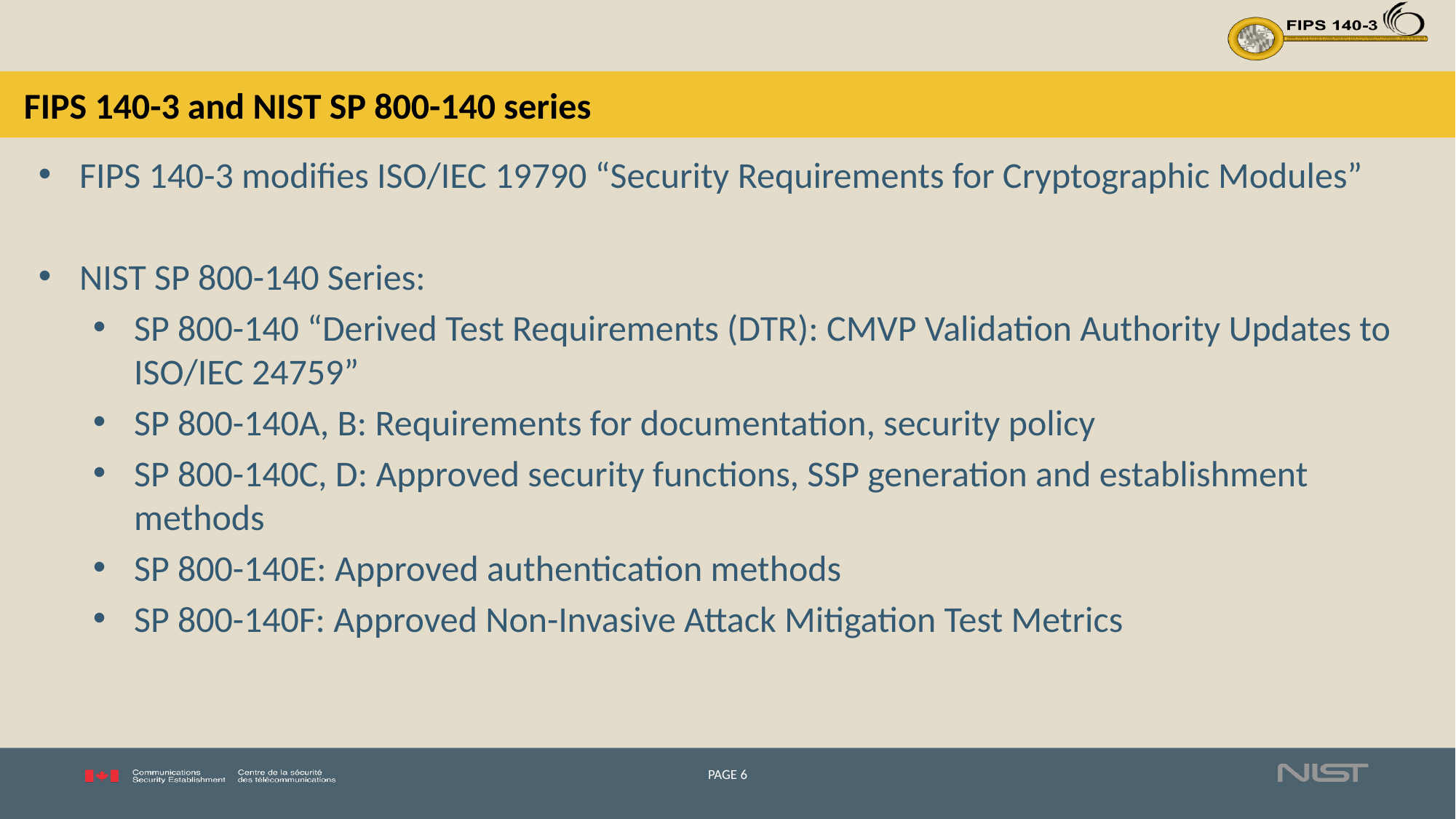

# FIPS 140-3 and NIST SP 800-140 series
FIPS 140-3 modifies ISO/IEC 19790 “Security Requirements for Cryptographic Modules”

NIST SP 800-140 Series:
SP 800-140 “Derived Test Requirements (DTR): CMVP Validation Authority Updates to ISO/IEC 24759”
SP 800-140A, B: Requirements for documentation, security policy
SP 800-140C, D: Approved security functions, SSP generation and establishment methods
SP 800-140E: Approved authentication methods
SP 800-140F: Approved Non-Invasive Attack Mitigation Test Metrics